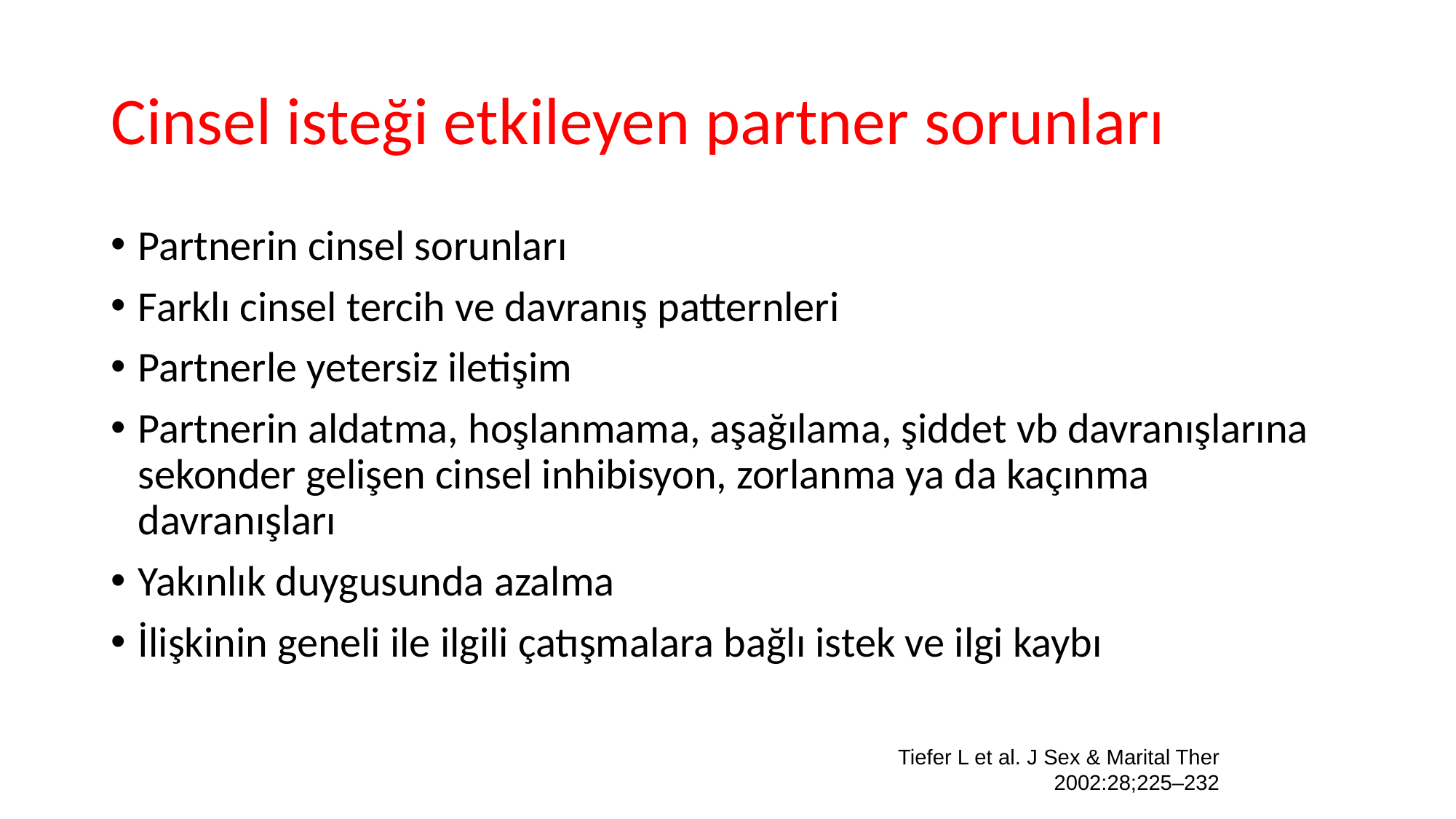

# Cinsel isteği etkileyen partner sorunları
Partnerin cinsel sorunları
Farklı cinsel tercih ve davranış patternleri
Partnerle yetersiz iletişim
Partnerin aldatma, hoşlanmama, aşağılama, şiddet vb davranışlarına sekonder gelişen cinsel inhibisyon, zorlanma ya da kaçınma davranışları
Yakınlık duygusunda azalma
İlişkinin geneli ile ilgili çatışmalara bağlı istek ve ilgi kaybı

Tiefer L et al. J Sex & Marital Ther 2002:28;225–232